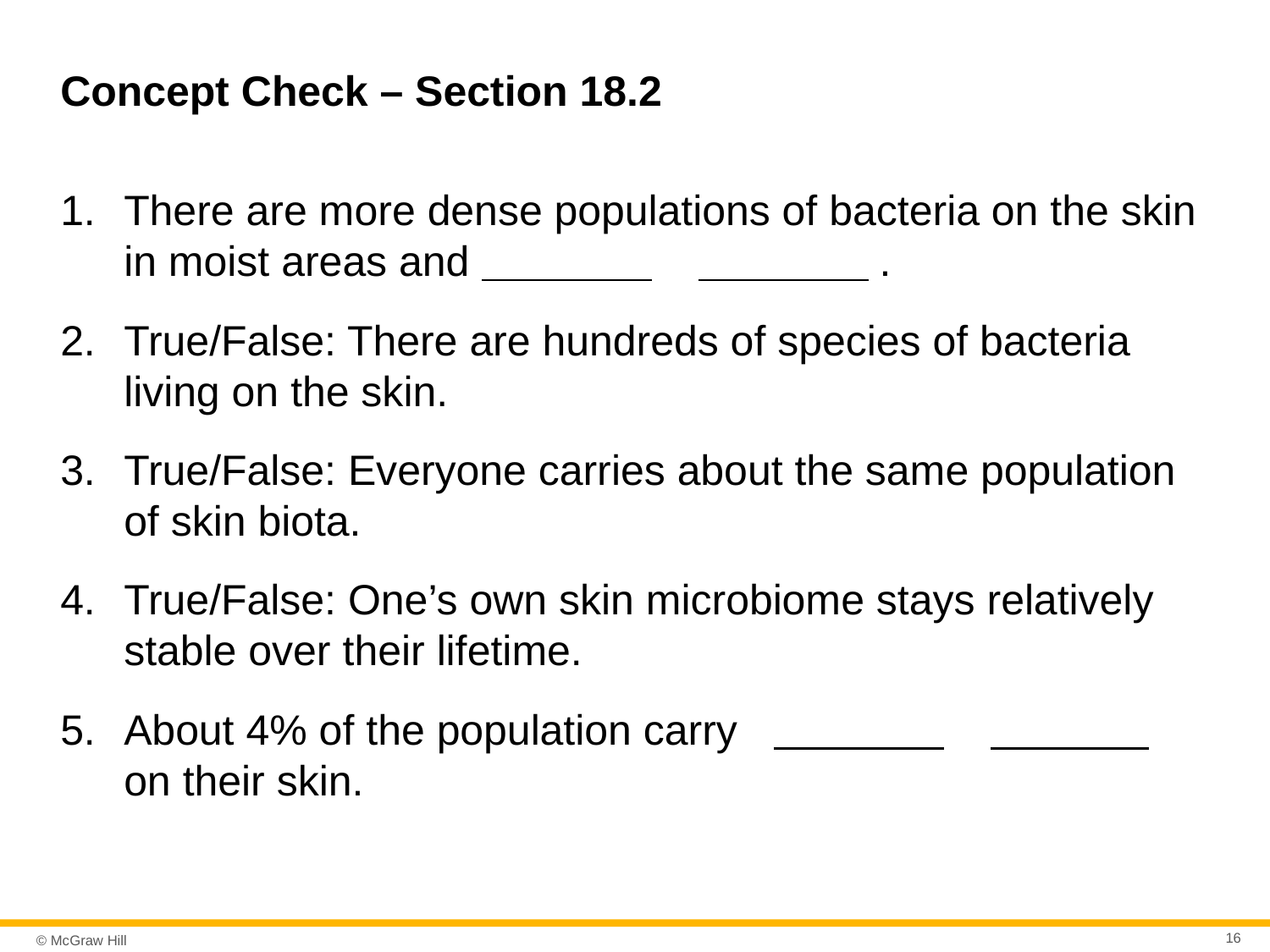

# Concept Check – Section 18.2
There are more dense populations of bacteria on the skin in moist areas and Blank    Blank .
True/False: There are hundreds of species of bacteria living on the skin.
True/False: Everyone carries about the same population of skin biota.
True/False: One’s own skin microbiome stays relatively stable over their lifetime.
About 4% of the population carry   Blank    Blank on their skin.